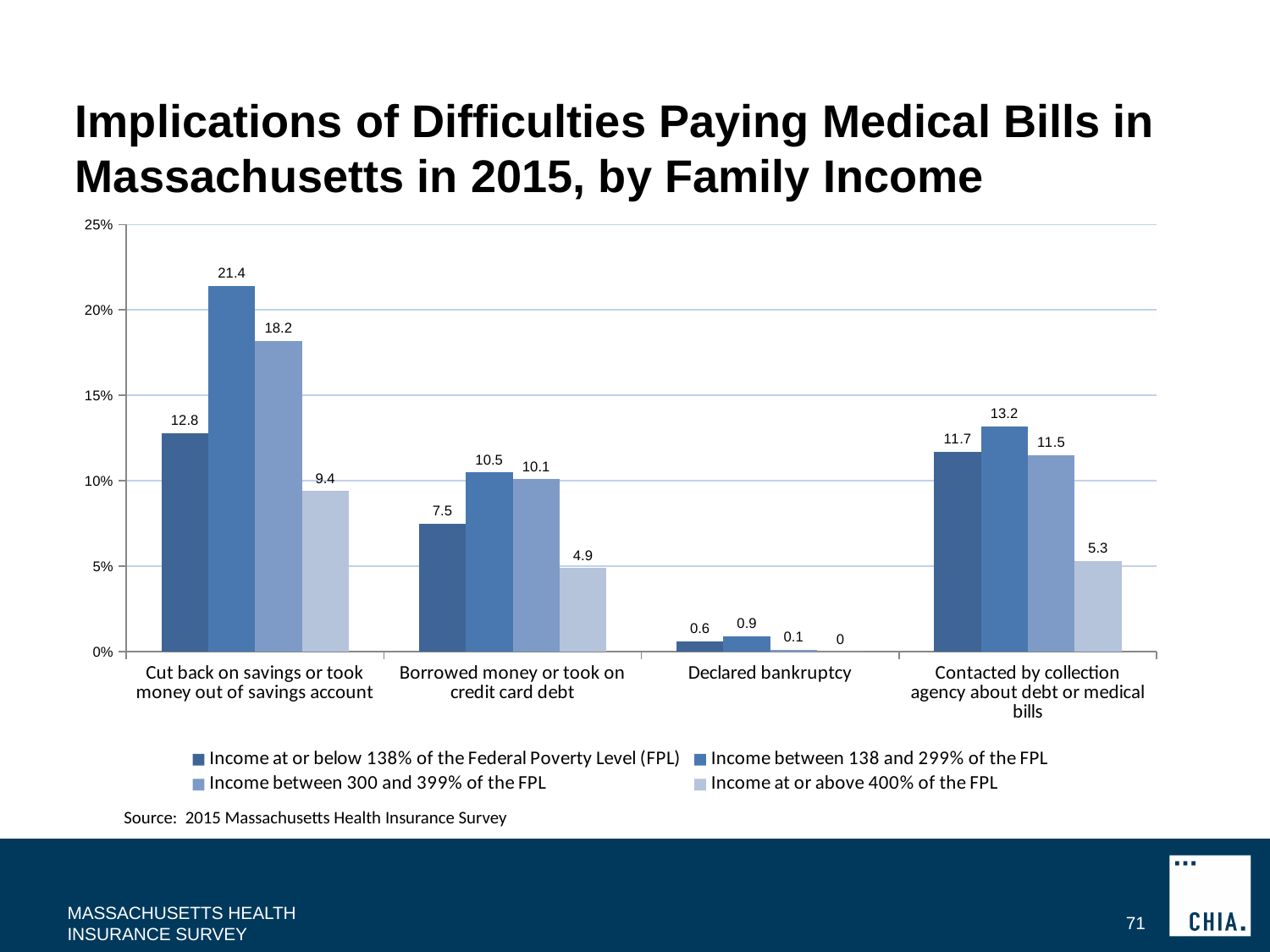

# Implications of Difficulties Paying Medical Bills in Massachusetts in 2015, by Family Income

### Chart

| Category | Income at or below 138% of the Federal Poverty Level (FPL) | Income between 138 and 299% of the FPL | Income between 300 and 399% of the FPL | Income at or above 400% of the FPL |
|---|---|---|---|---|
| Cut back on savings or took money out of savings account | 12.8 | 21.4 | 18.2 | 9.4 |
| Borrowed money or took on credit card debt | 7.5 | 10.5 | 10.1 | 4.9 |
| Declared bankruptcy | 0.6 | 0.9 | 0.1 | 0.0 |
| Contacted by collection agency about debt or medical bills | 11.7 | 13.2 | 11.5 | 5.3 |
Source:  2015 Massachusetts Health Insurance Survey
MASSACHUSETTS HEALTH INSURANCE SURVEY
71